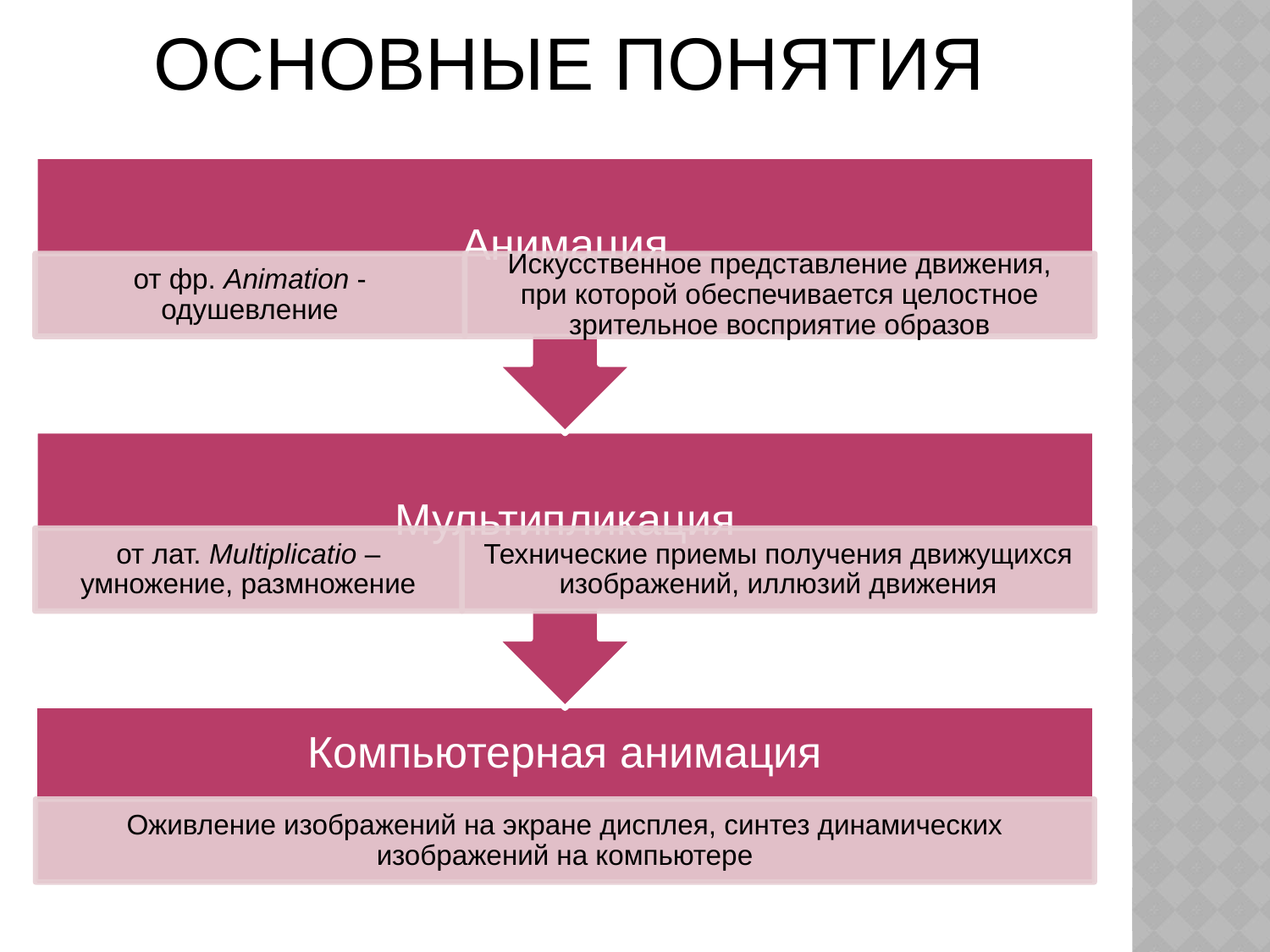

# Основные понятия
Компьютерная анимация
Оживление изображений на экране дисплея, синтез динамических изображений на компьютере
Мультипликация
от лат. Multiplicatio – умножение, размножение
Технические приемы получения движущихся изображений, иллюзий движения
Анимация
от фр. Animation - одушевление
Искусственное представление движения, при которой обеспечивается целостное зрительное восприятие образов